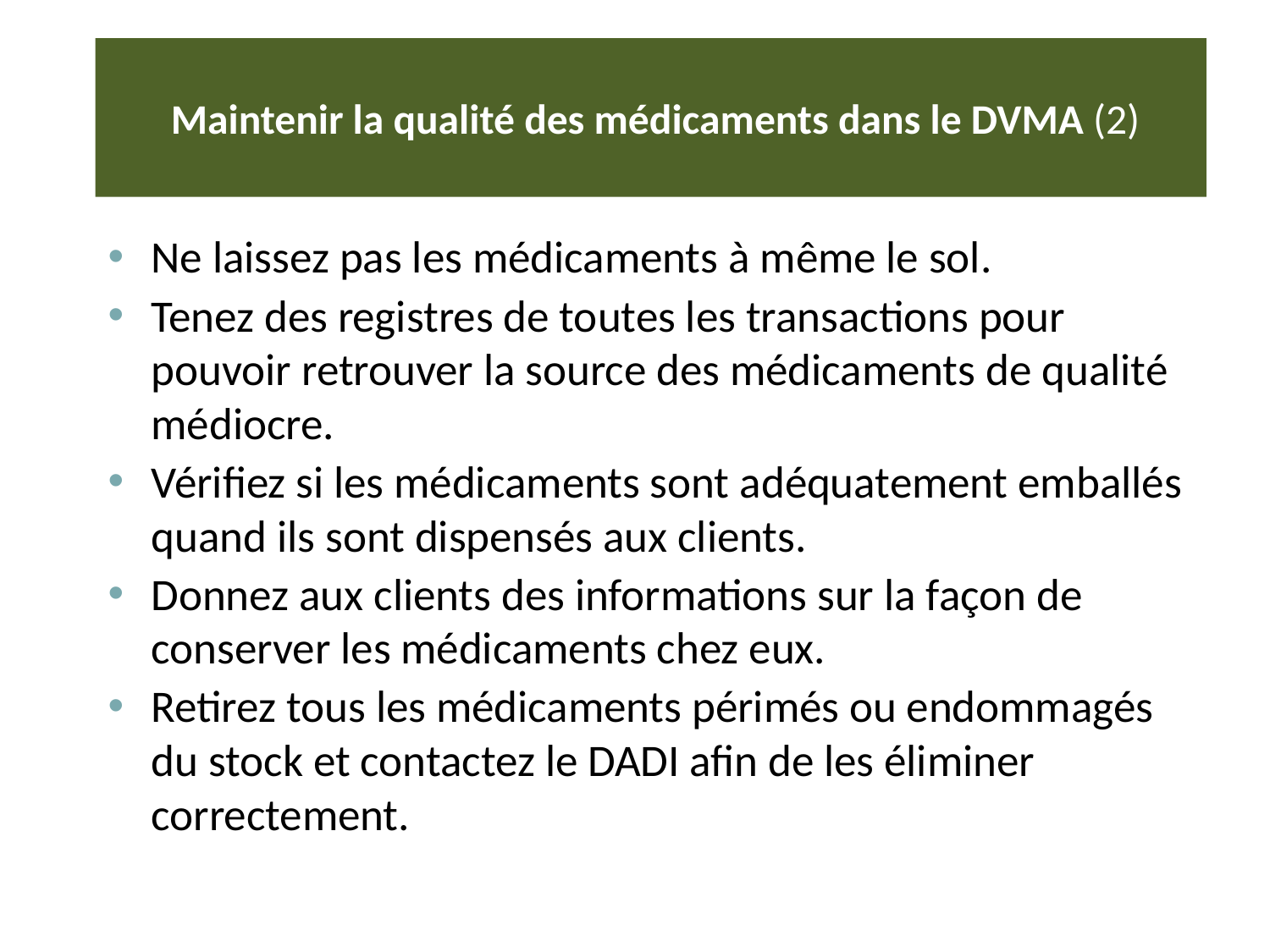

# Maintenir la qualité des médicaments dans le DVMA (2)
Ne laissez pas les médicaments à même le sol.
Tenez des registres de toutes les transactions pour pouvoir retrouver la source des médicaments de qualité médiocre.
Vérifiez si les médicaments sont adéquatement emballés quand ils sont dispensés aux clients.
Donnez aux clients des informations sur la façon de conserver les médicaments chez eux.
Retirez tous les médicaments périmés ou endommagés du stock et contactez le DADI afin de les éliminer correctement.